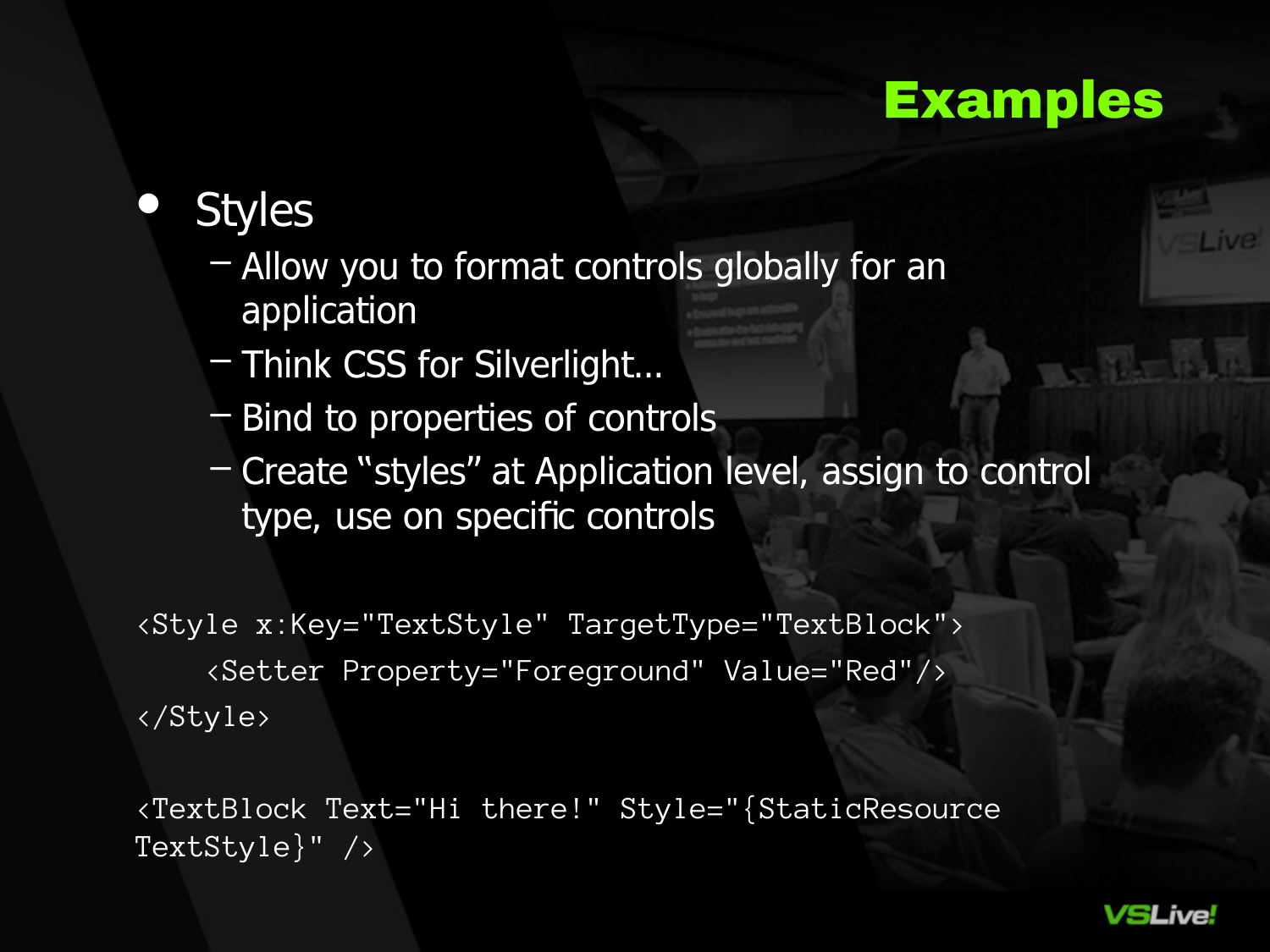

# Examples
Styles
Allow you to format controls globally for an application
Think CSS for Silverlight…
Bind to properties of controls
Create “styles” at Application level, assign to control type, use on specific controls

<Style x:Key="TextStyle" TargetType="TextBlock">
    <Setter Property="Foreground" Value="Red"/>
</Style>

<TextBlock Text="Hi there!" Style="{StaticResource TextStyle}" />